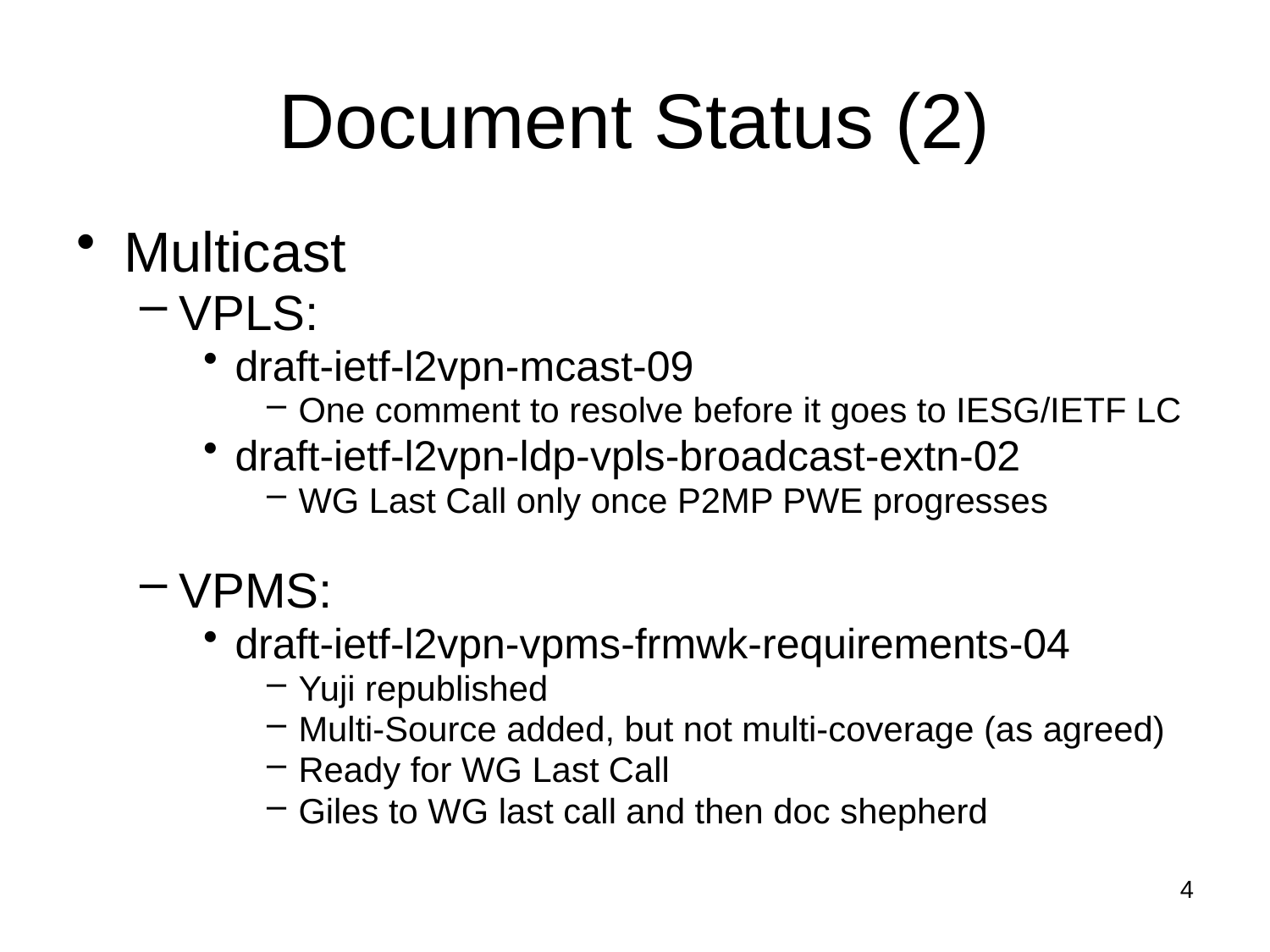

# Document Status (2)
Multicast
VPLS:
draft-ietf-l2vpn-mcast-09
One comment to resolve before it goes to IESG/IETF LC
draft-ietf-l2vpn-ldp-vpls-broadcast-extn-02
WG Last Call only once P2MP PWE progresses

VPMS:
draft-ietf-l2vpn-vpms-frmwk-requirements-04
Yuji republished
Multi-Source added, but not multi-coverage (as agreed)
Ready for WG Last Call
Giles to WG last call and then doc shepherd
4